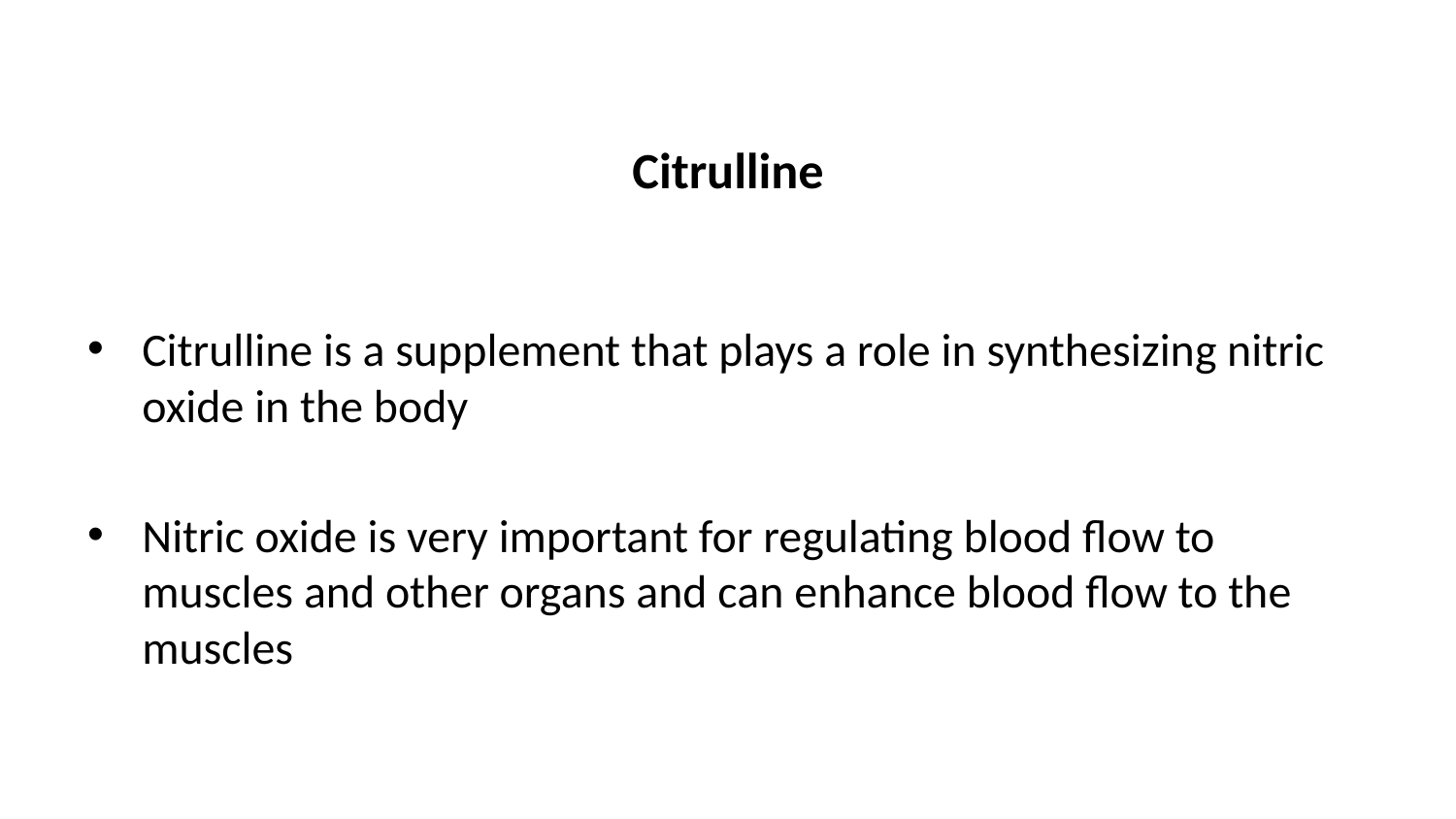

# Citrulline
Citrulline is a supplement that plays a role in synthesizing nitric oxide in the body

Nitric oxide is very important for regulating blood flow to muscles and other organs and can enhance blood flow to the muscles